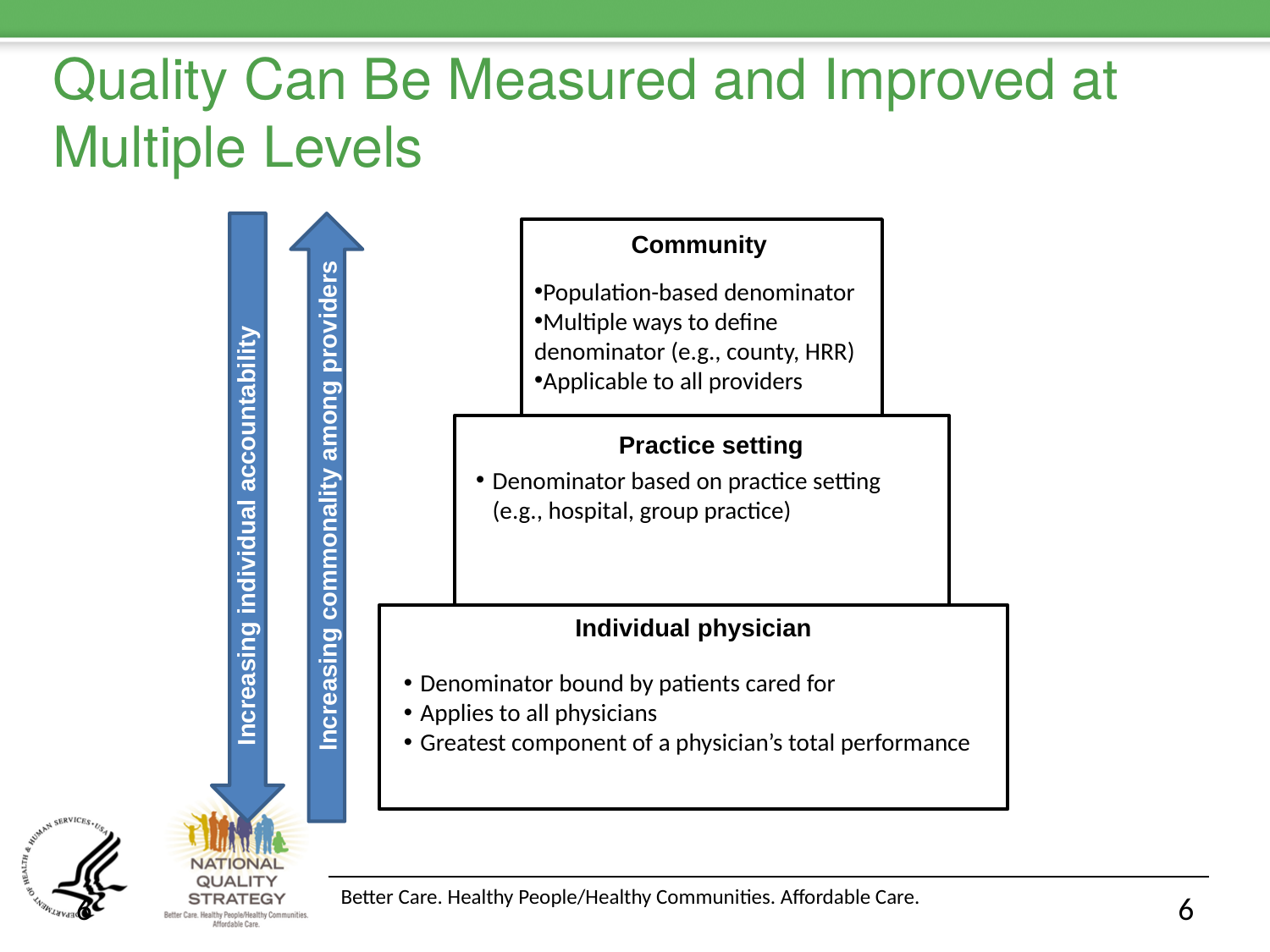

# Quality Can Be Measured and Improved at Multiple Levels

Community
Population-based denominator
Multiple ways to define denominator (e.g., county, HRR)
Applicable to all providers

Practice setting
Denominator based on practice setting (e.g., hospital, group practice)

Increasing commonality among providers
Increasing individual accountability

Individual physician
Denominator bound by patients cared for
Applies to all physicians
Greatest component of a physician’s total performance
6
6